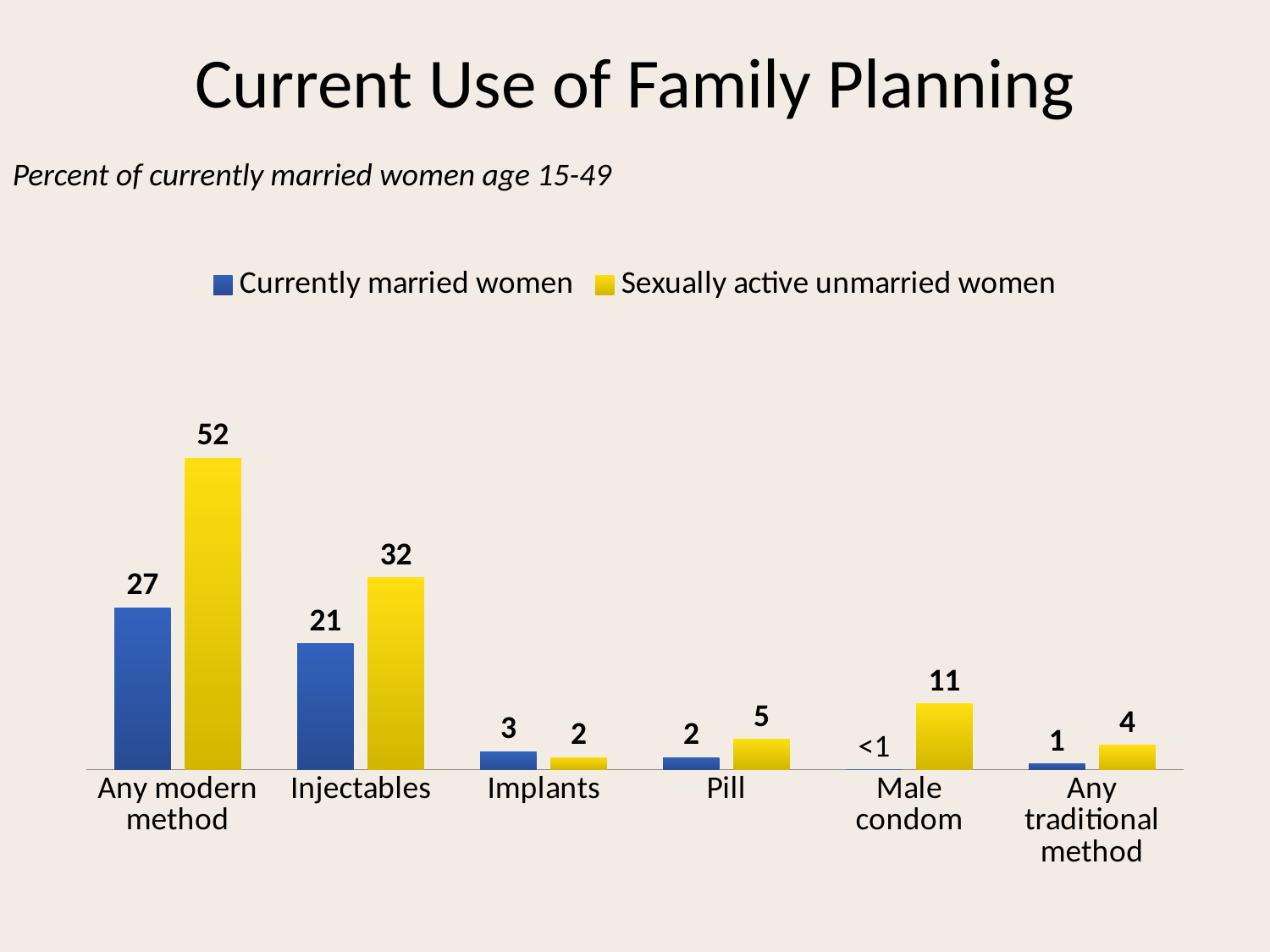

# Current Use of Family Planning
Percent of currently married women age 15-49

### Chart

| Category | Currently married women | Sexually active unmarried women |
|---|---|---|
| Any modern method | 27.0 | 52.0 |
| Injectables | 21.0 | 32.0 |
| Implants | 3.0 | 2.0 |
| Pill | 2.0 | 5.0 |
| Male condom | 0.0 | 11.0 |
| Any traditional method | 1.0 | 4.0 |